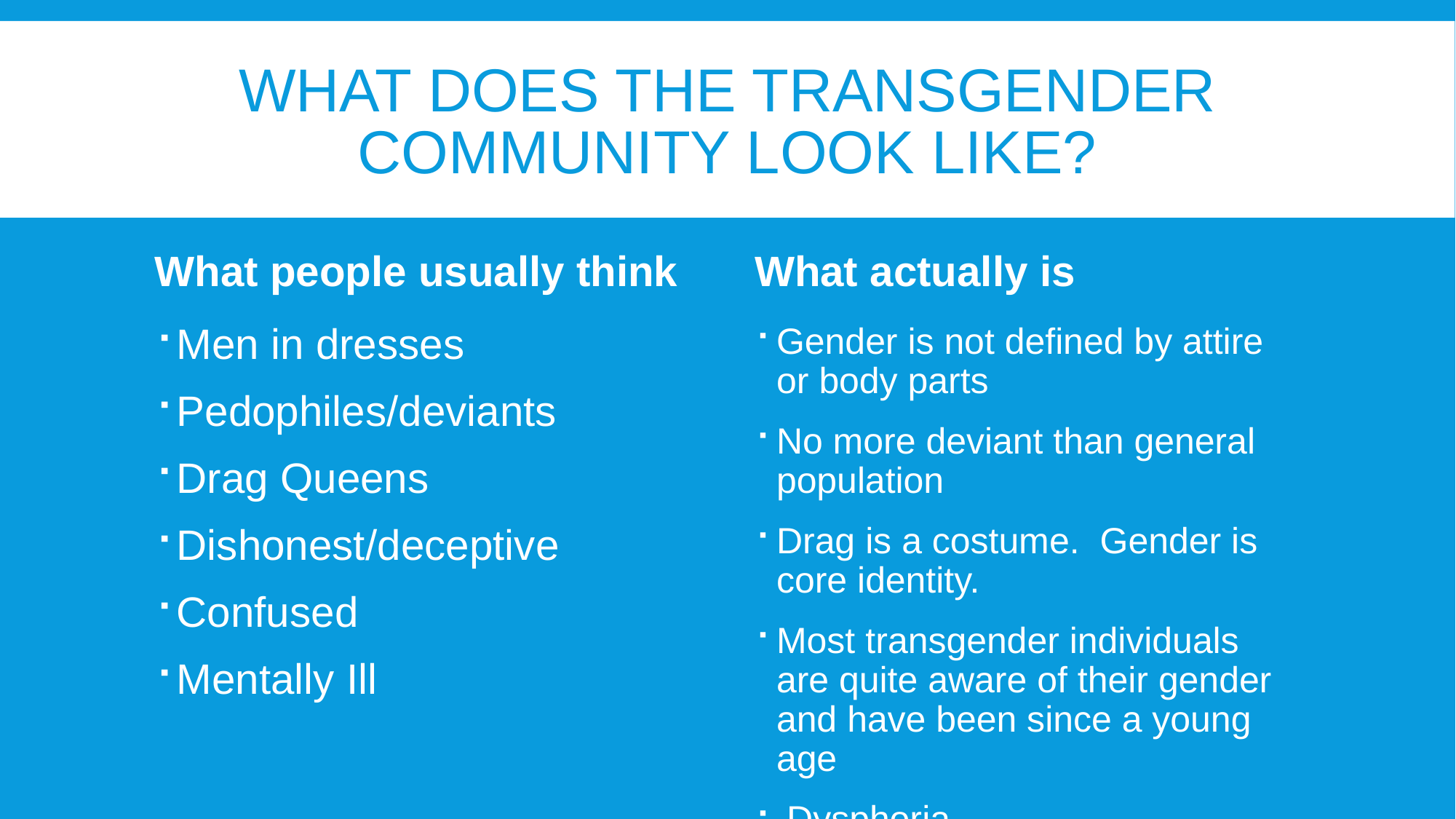

# What does the transgender community look like?
What people usually think
What actually is
Gender is not defined by attire or body parts
No more deviant than general population
Drag is a costume.  Gender is core identity.
Most transgender individuals are quite aware of their gender and have been since a young age
 Dysphoria
Men in dresses
Pedophiles/deviants
Drag Queens
Dishonest/deceptive
Confused
Mentally Ill